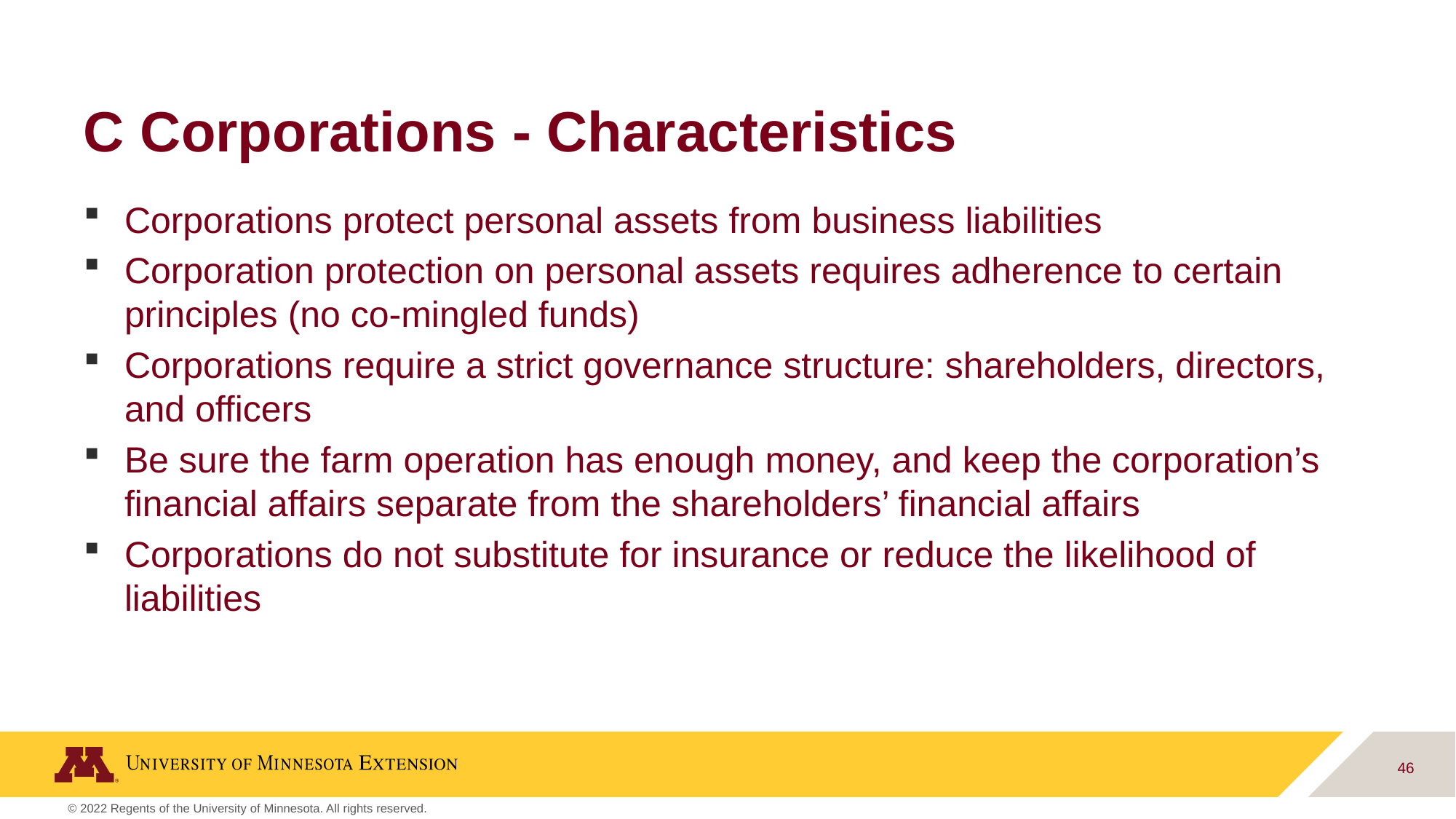

# C Corporations - Characteristics
Corporations protect personal assets from business liabilities
Corporation protection on personal assets requires adherence to certain principles (no co-mingled funds)
Corporations require a strict governance structure: shareholders, directors, and officers
Be sure the farm operation has enough money, and keep the corporation’s financial affairs separate from the shareholders’ financial affairs
Corporations do not substitute for insurance or reduce the likelihood of liabilities